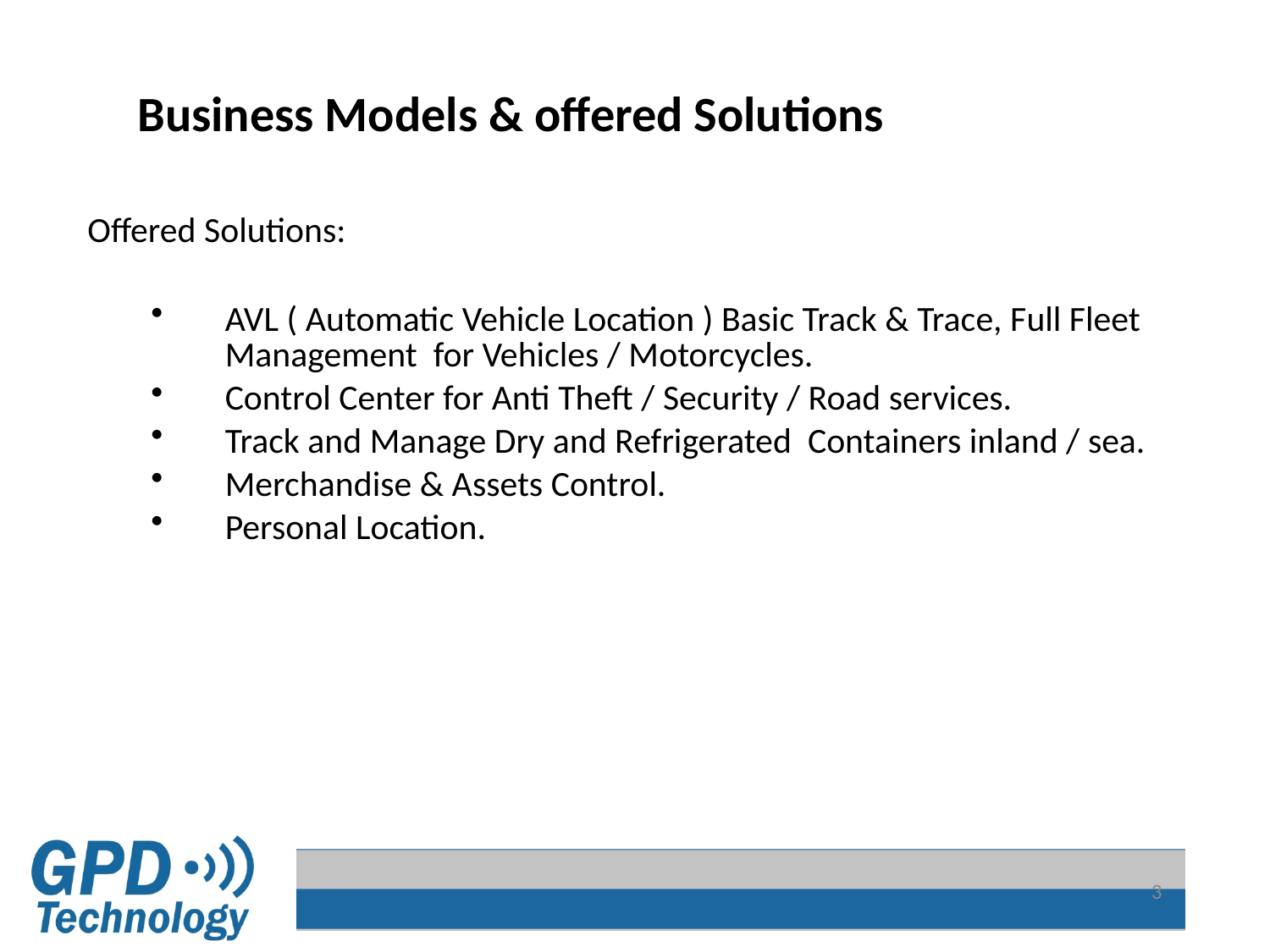

# Business Models & offered Solutions
Offered Solutions:

AVL ( Automatic Vehicle Location ) Basic Track & Trace, Full Fleet Management  for Vehicles / Motorcycles.
Control Center for Anti Theft / Security / Road services.
Track and Manage Dry and Refrigerated  Containers inland / sea.
Merchandise & Assets Control.
Personal Location.

3